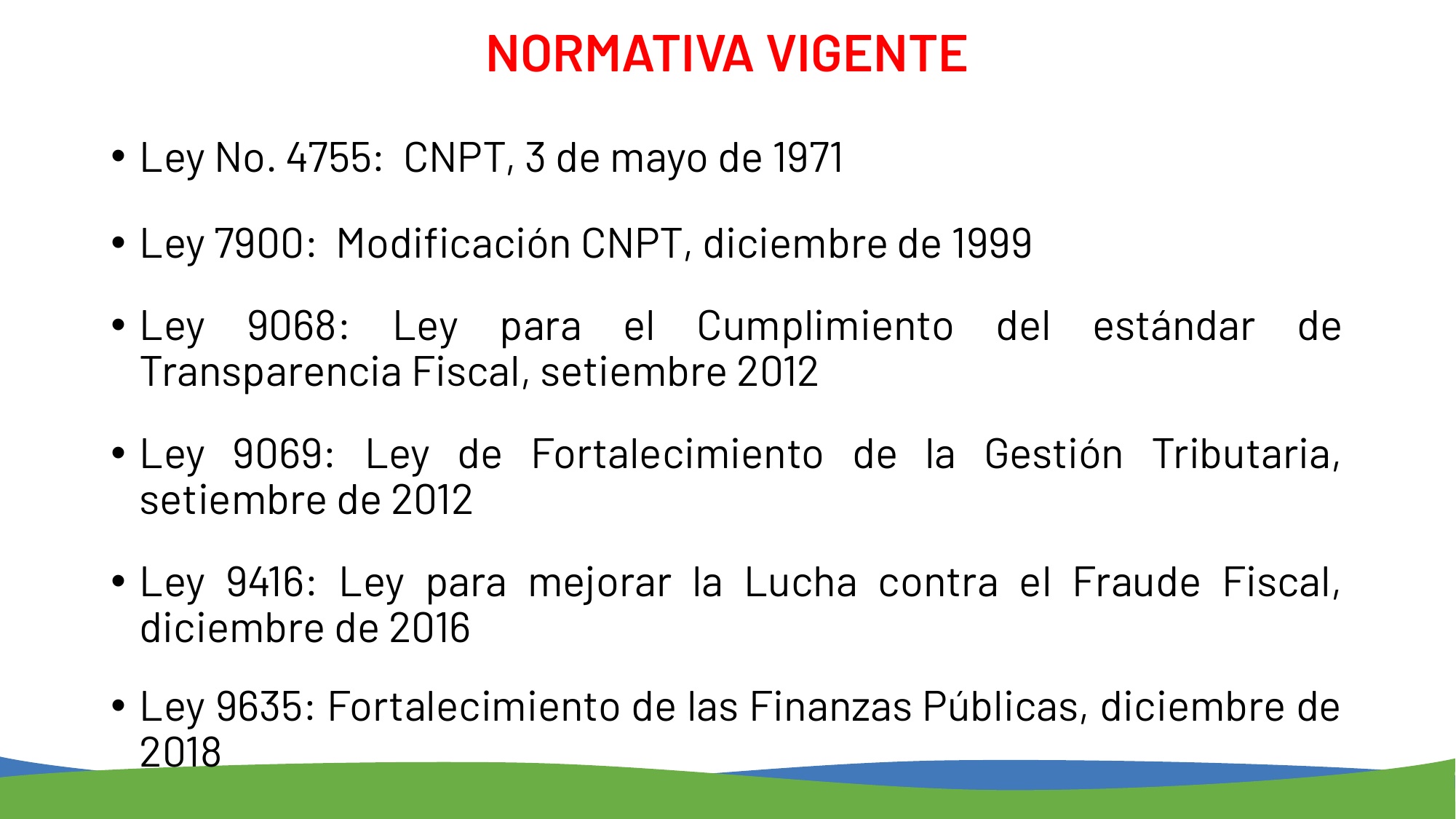

# NORMATIVA VIGENTE
Ley No. 4755:  CNPT, 3 de mayo de 1971

Ley 7900:  Modificación CNPT, diciembre de 1999

Ley 9068: Ley para el Cumplimiento del estándar de Transparencia Fiscal, setiembre 2012

Ley 9069: Ley de Fortalecimiento de la Gestión Tributaria, setiembre de 2012

Ley 9416: Ley para mejorar la Lucha contra el Fraude Fiscal, diciembre de 2016

Ley 9635: Fortalecimiento de las Finanzas Públicas, diciembre de 2018